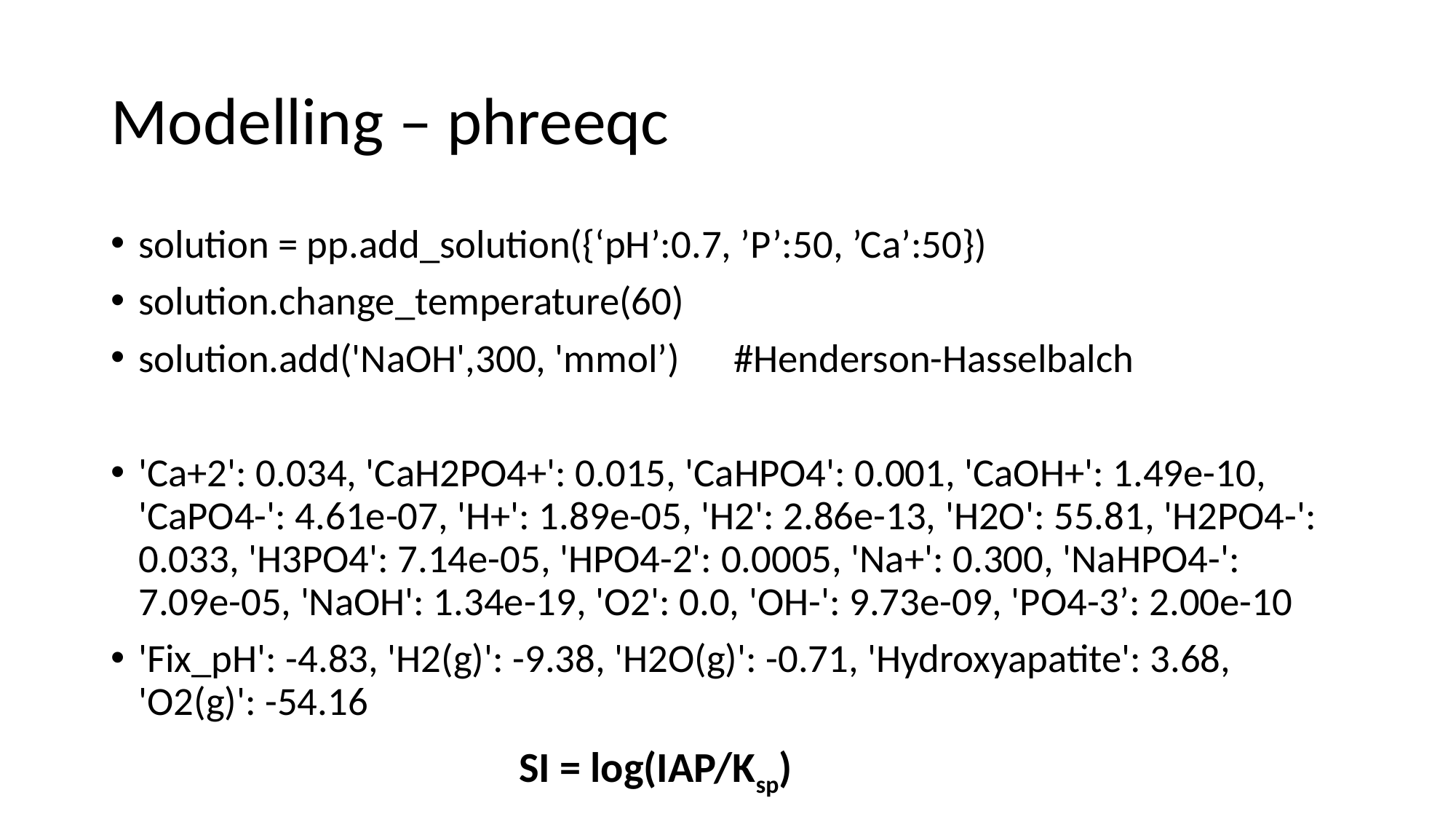

# Modelling – phreeqc
solution = pp.add_solution({‘pH’:0.7, ’P’:50, ’Ca’:50})
solution.change_temperature(60)
solution.add('NaOH',300, 'mmol’)      #Henderson-Hasselbalch

'Ca+2': 0.034, 'CaH2PO4+': 0.015, 'CaHPO4': 0.001, 'CaOH+': 1.49e-10, 'CaPO4-': 4.61e-07, 'H+': 1.89e-05, 'H2': 2.86e-13, 'H2O': 55.81, 'H2PO4-': 0.033, 'H3PO4': 7.14e-05, 'HPO4-2': 0.0005, 'Na+': 0.300, 'NaHPO4-': 7.09e-05, 'NaOH': 1.34e-19, 'O2': 0.0, 'OH-': 9.73e-09, 'PO4-3’: 2.00e-10
'Fix_pH': -4.83, 'H2(g)': -9.38, 'H2O(g)': -0.71, 'Hydroxyapatite': 3.68, 'O2(g)': -54.16
SI = log(IAP/Ksp)